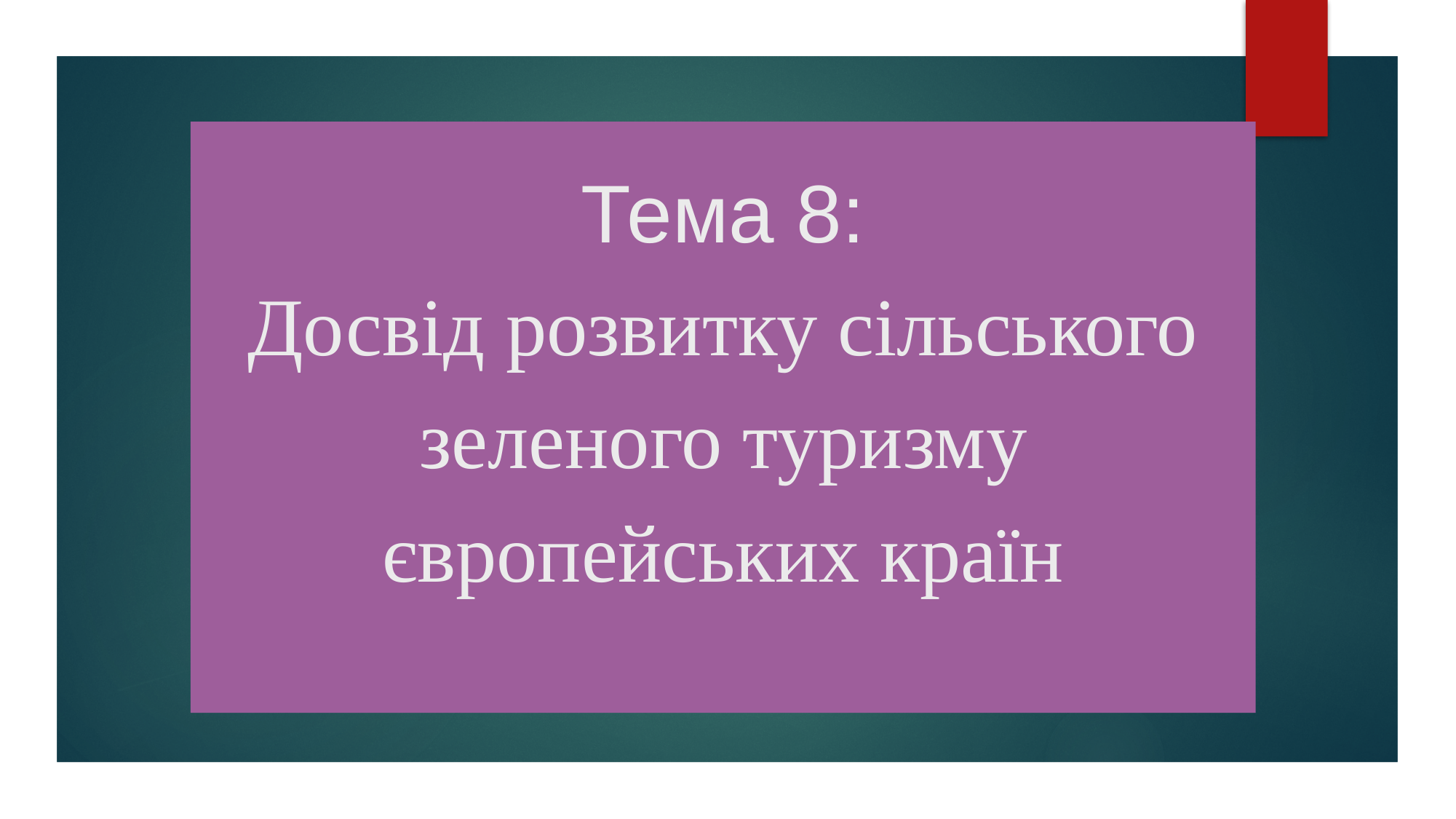

# Тема 8: Досвід розвитку сільського зеленого туризму європейських країн